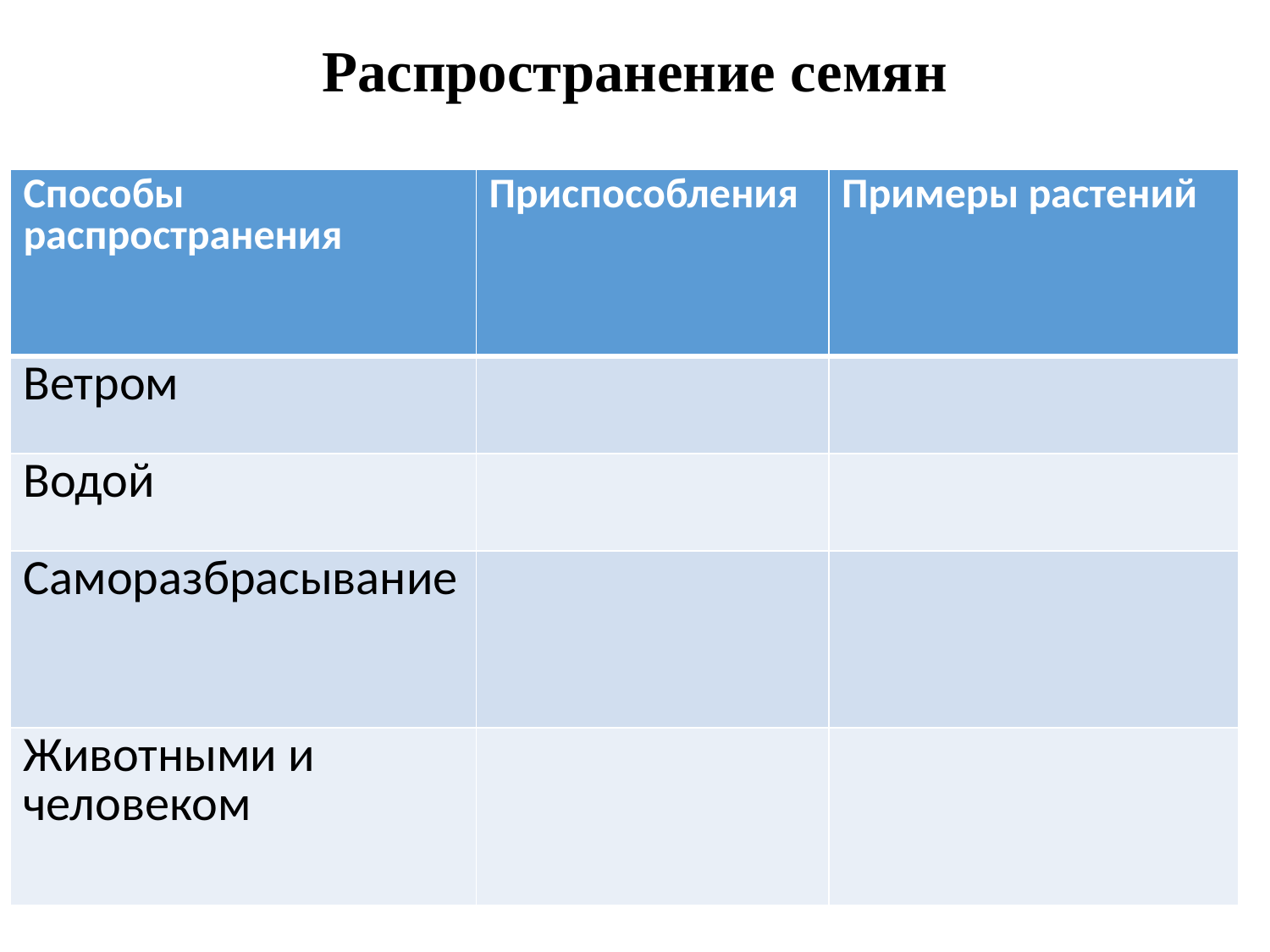

# Распространение семян
| Способы распространения | Приспособления | Примеры растений |
| --- | --- | --- |
| Ветром |  |  |
| Водой |  |  |
| Саморазбрасывание |  |  |
| Животными и человеком |  |  |